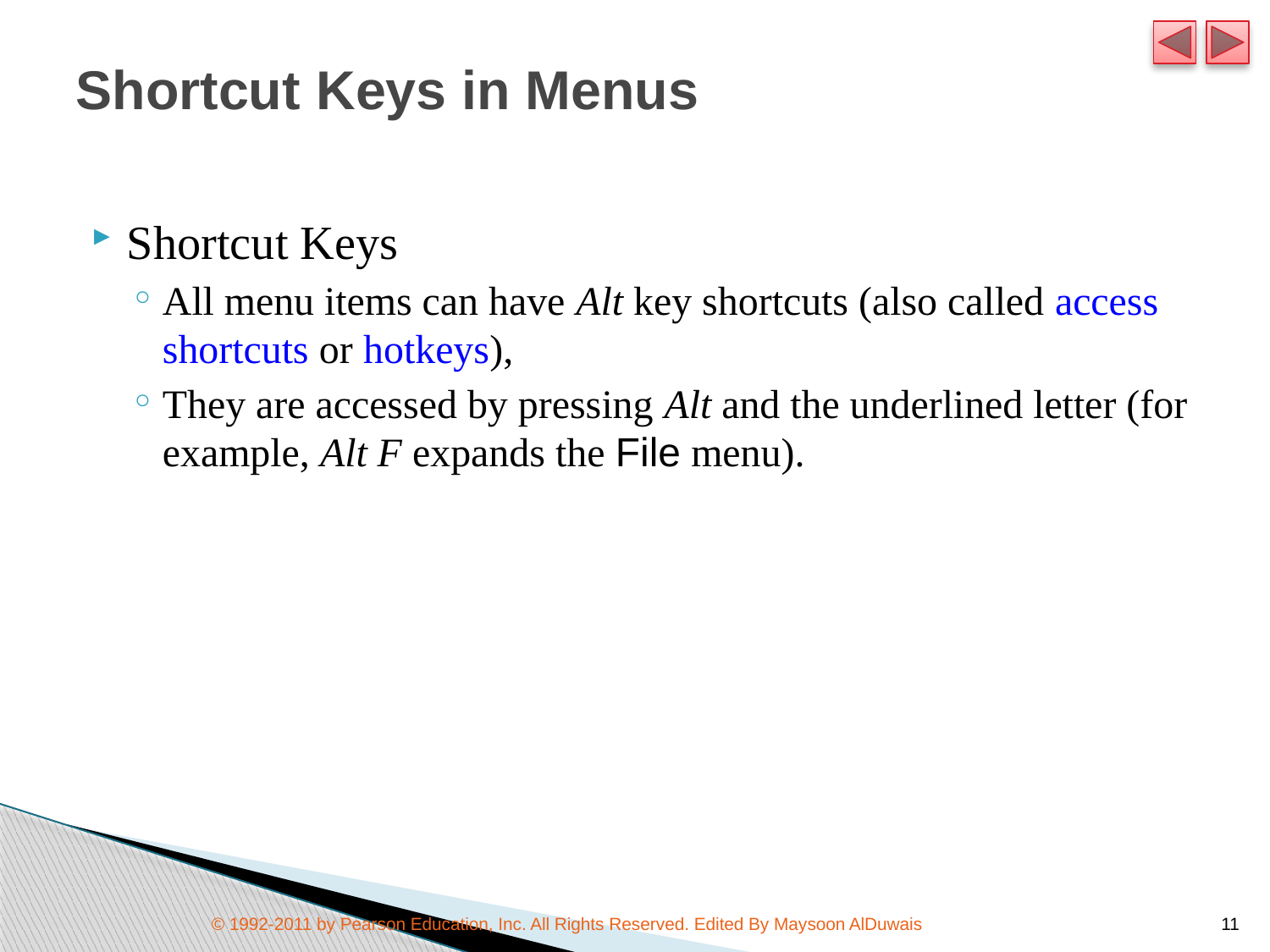

# Shortcut Keys in Menus
Shortcut Keys
All menu items can have Alt key shortcuts (also called access shortcuts or hotkeys),
They are accessed by pressing Alt and the underlined letter (for example, Alt F expands the File menu).
© 1992-2011 by Pearson Education, Inc. All Rights Reserved. Edited By Maysoon AlDuwais
11